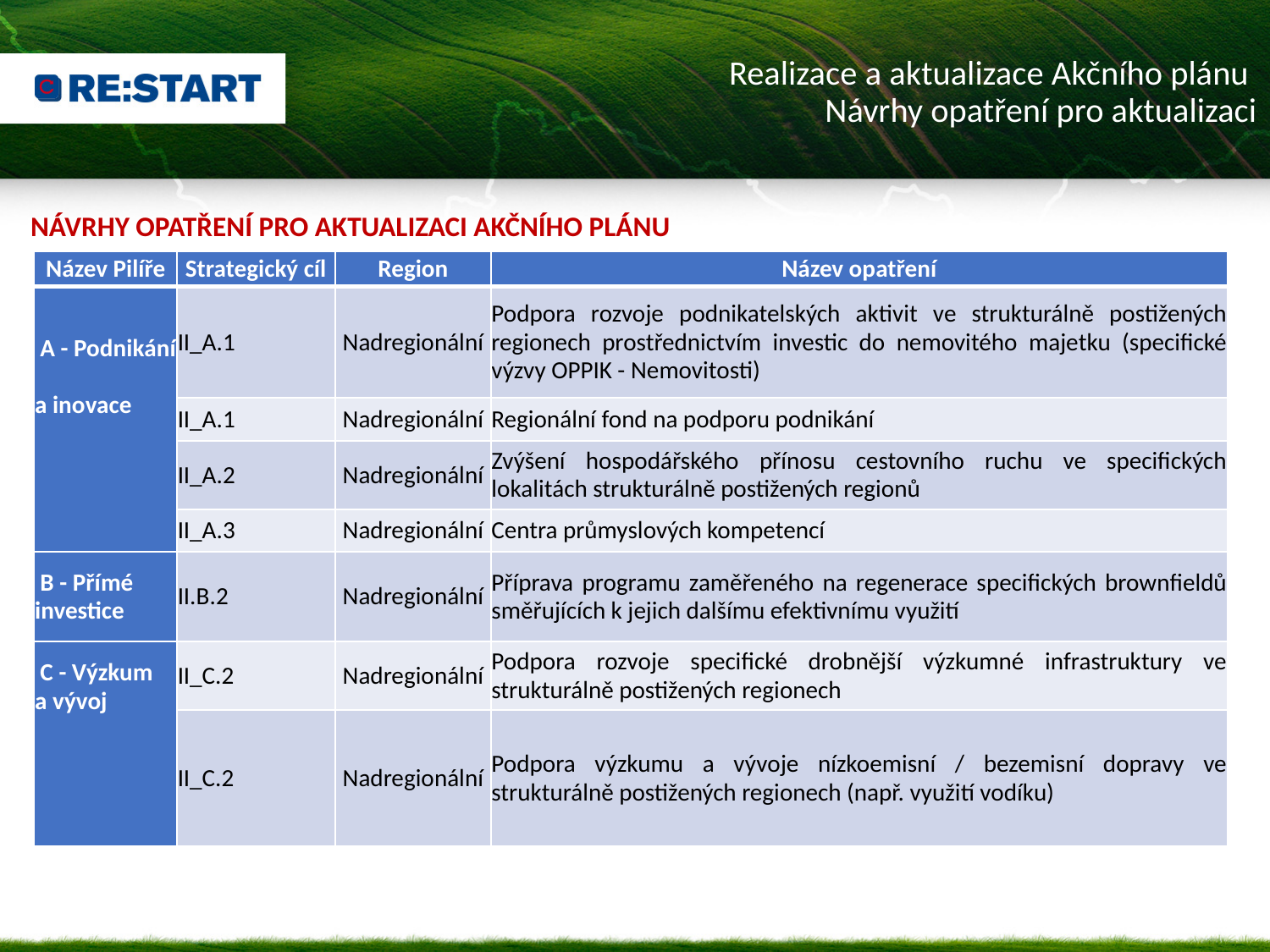

Realizace a aktualizace Akčního plánu
Návrhy opatření pro aktualizaci
Návrhy opatření pro aktualizaci akčního plánu

| Název Pilíře | Strategický cíl | Region | Název opatření |
| --- | --- | --- | --- |
| A - Podnikání a inovace | II\_A.1 | Nadregionální | Podpora rozvoje podnikatelských aktivit ve strukturálně postižených regionech prostřednictvím investic do nemovitého majetku (specifické výzvy OPPIK - Nemovitosti) |
|  | II\_A.1 | Nadregionální | Regionální fond na podporu podnikání |
|  | II\_A.2 | Nadregionální | Zvýšení hospodářského přínosu cestovního ruchu ve specifických lokalitách strukturálně postižených regionů |
|  | II\_A.3 | Nadregionální | Centra průmyslových kompetencí |
| B - Přímé investice | II.B.2 | Nadregionální | Příprava programu zaměřeného na regenerace specifických brownfieldů směřujících k jejich dalšímu efektivnímu využití |
| C - Výzkum a vývoj | II\_C.2 | Nadregionální | Podpora rozvoje specifické drobnější výzkumné infrastruktury ve strukturálně postižených regionech |
|  | II\_C.2 | Nadregionální | Podpora výzkumu a vývoje nízkoemisní / bezemisní dopravy ve strukturálně postižených regionech (např. využití vodíku) |